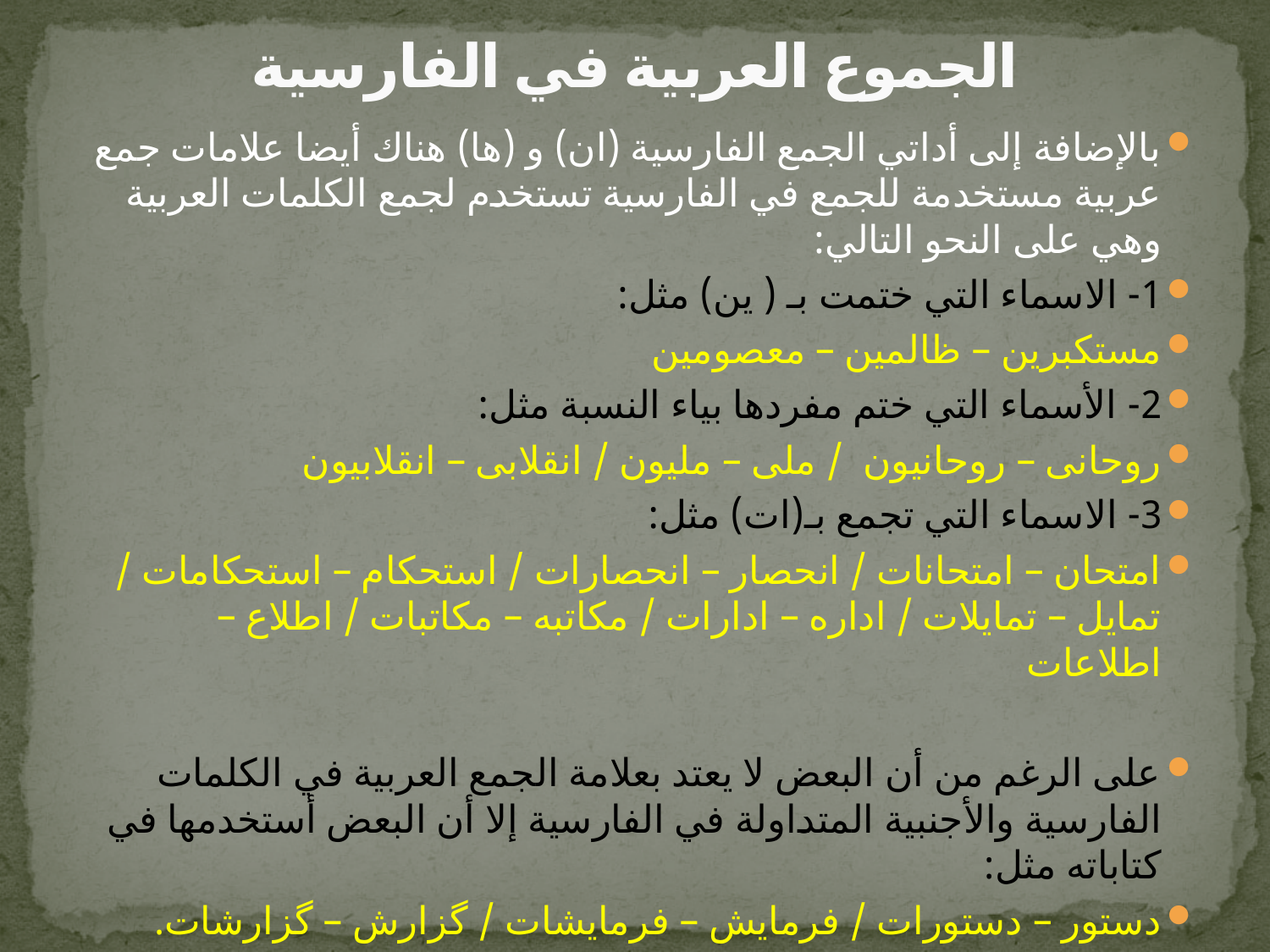

# الجموع العربية في الفارسية
بالإضافة إلى أداتي الجمع الفارسية (ان) و (ها) هناك أيضا علامات جمع عربية مستخدمة للجمع في الفارسية تستخدم لجمع الكلمات العربية وهي على النحو التالي:
1- الاسماء التي ختمت بـ ( ين) مثل:
مستكبرين – ظالمين – معصومين
2- الأسماء التي ختم مفردها بياء النسبة مثل:
روحانى – روحانيون  / ملى – مليون / انقلابى – انقلابيون
3- الاسماء التي تجمع بـ(ات) مثل:
امتحان – امتحانات / انحصار – انحصارات / استحكام – استحكامات / تمايل – تمايلات / اداره – ادارات / مكاتبه – مكاتبات / اطلاع – اطلاعات

على الرغم من أن البعض لا يعتد بعلامة الجمع العربية في الكلمات الفارسية والأجنبية المتداولة في الفارسية إلا أن البعض أستخدمها في كتاباته مثل:
دستور – دستورات / فرمايش – فرمايشات / گزارش – گزارشات.